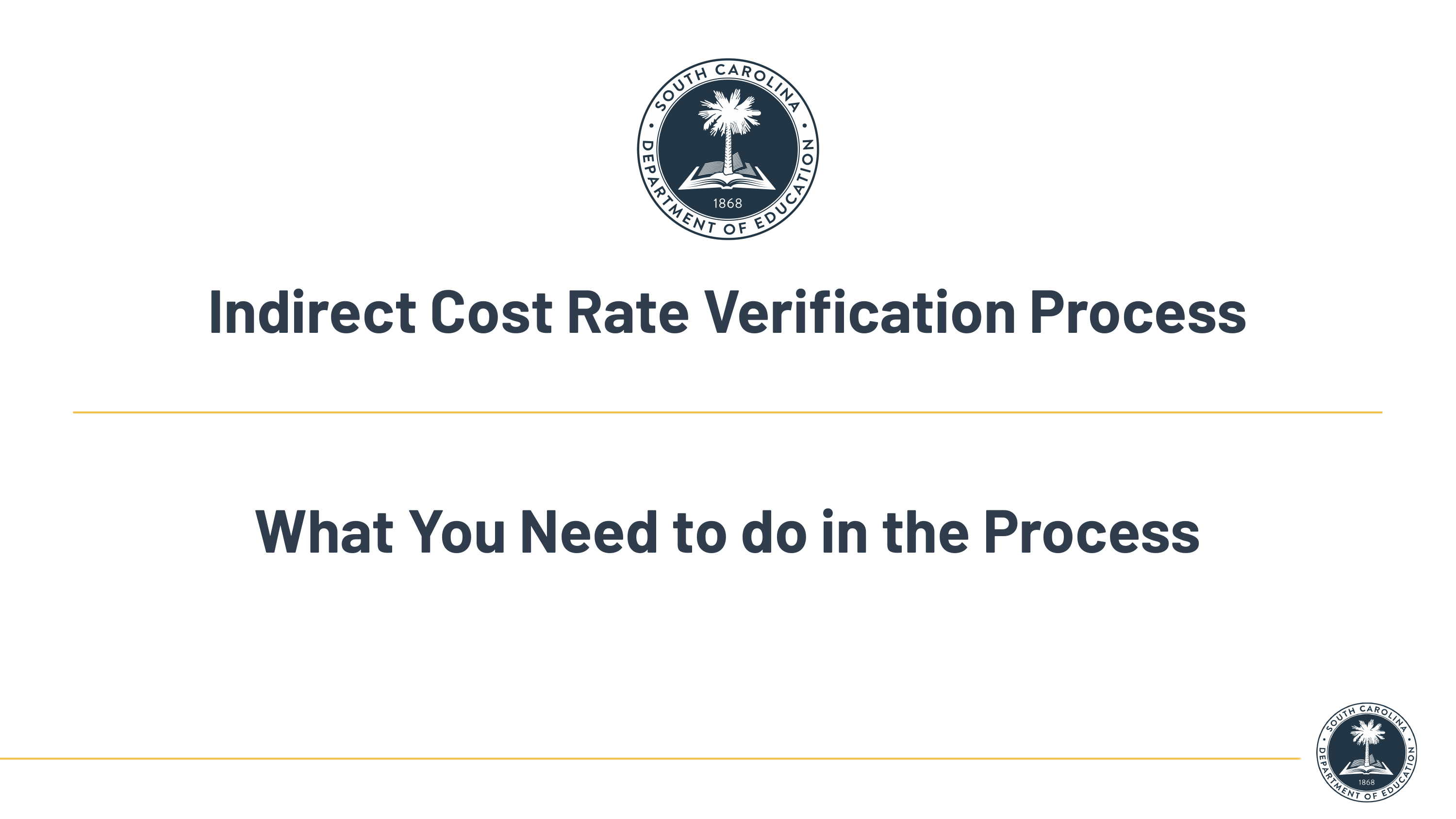

# Indirect Cost Rate Verification Process
What You Need to do in the Process